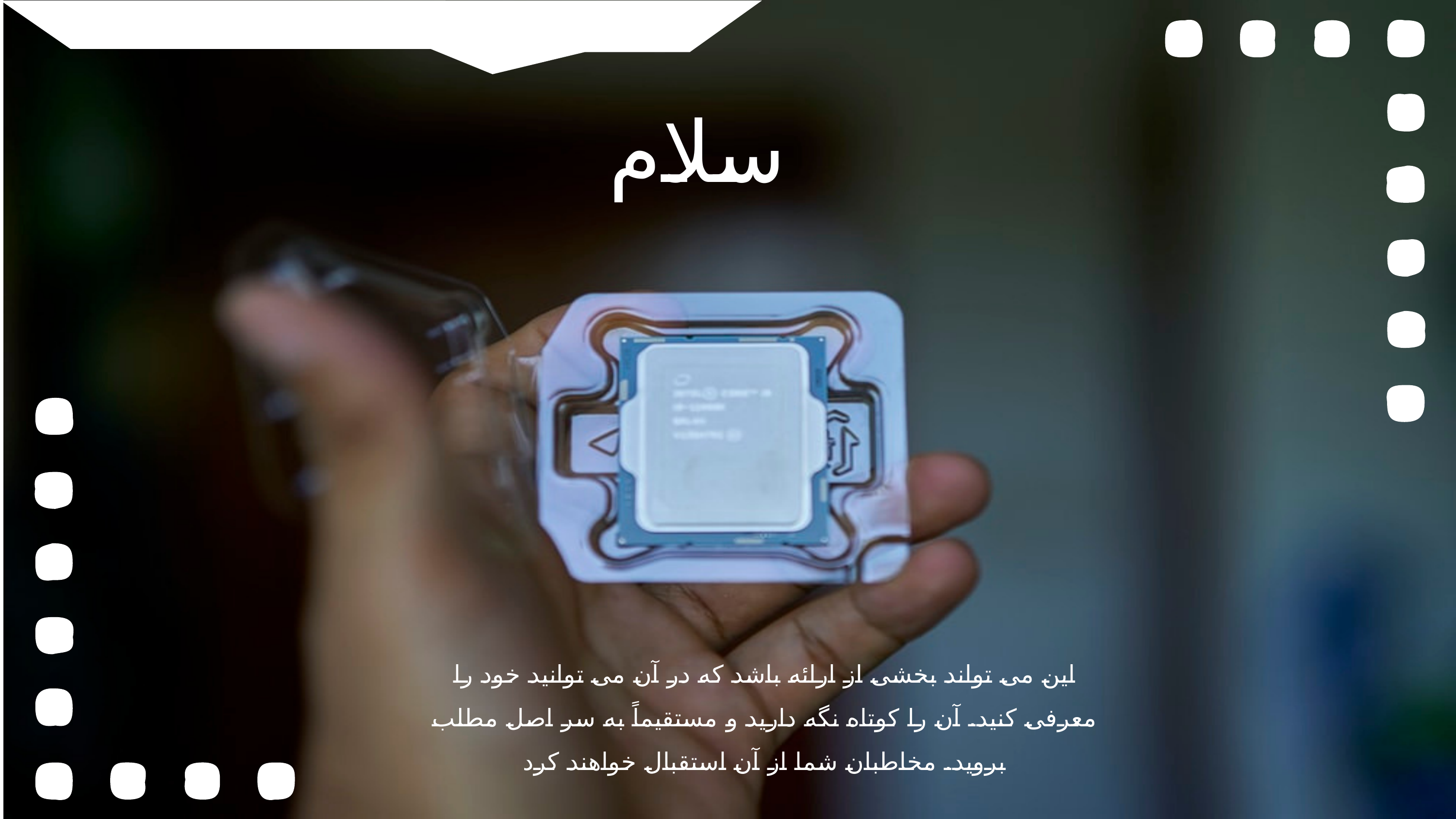

سلام

این می تواند بخشی از ارائه باشد که در آن می توانید خود را معرفی کنید. آن را کوتاه نگه دارید و مستقیماً به سر اصل مطلب بروید. مخاطبان شما از آن استقبال خواهند کرد